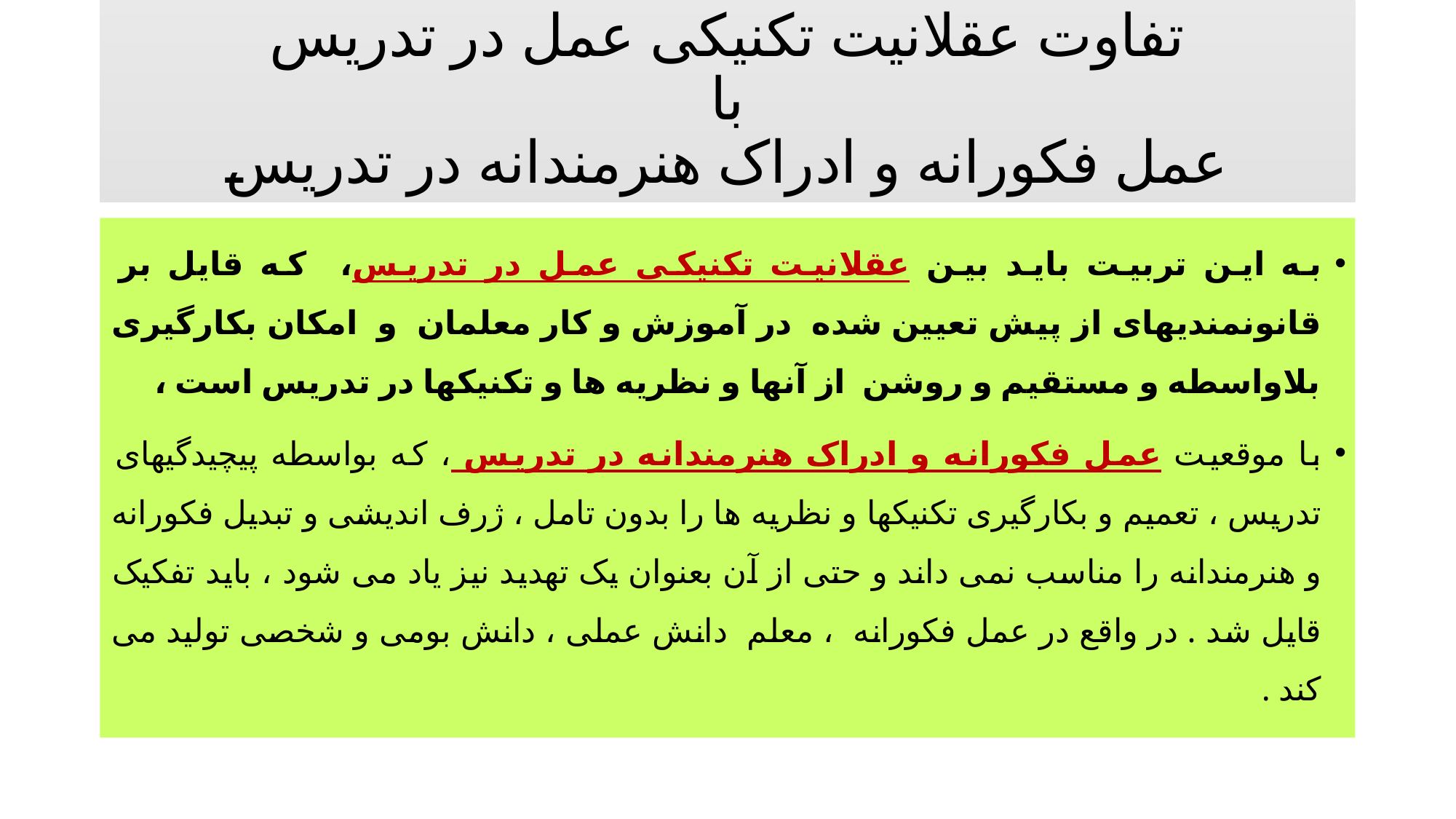

# تفاوت عقلانیت تکنیکی عمل در تدریس با عمل فکورانه و ادراک هنرمندانه در تدریس
به این تربیت باید بین عقلانیت تکنیکی عمل در تدریس،  که قایل بر قانونمندیهای از پیش تعیین شده  در آموزش و کار معلمان  و  امکان بکارگیری بلاواسطه و مستقیم و روشن  از آنها و نظریه ها و تکنیکها در تدریس است ،
با موقعیت عمل فکورانه و ادراک هنرمندانه در تدریس ، که بواسطه پیچیدگیهای تدریس ، تعمیم و بکارگیری تکنیکها و نظریه ها را بدون تامل ، ژرف اندیشی و تبدیل فکورانه و هنرمندانه را مناسب نمی داند و حتی از آن بعنوان یک تهدید نیز یاد می شود ، باید تفکیک قایل شد . در واقع در عمل فکورانه  ، معلم  دانش عملی ، دانش بومی و شخصی تولید می کند .